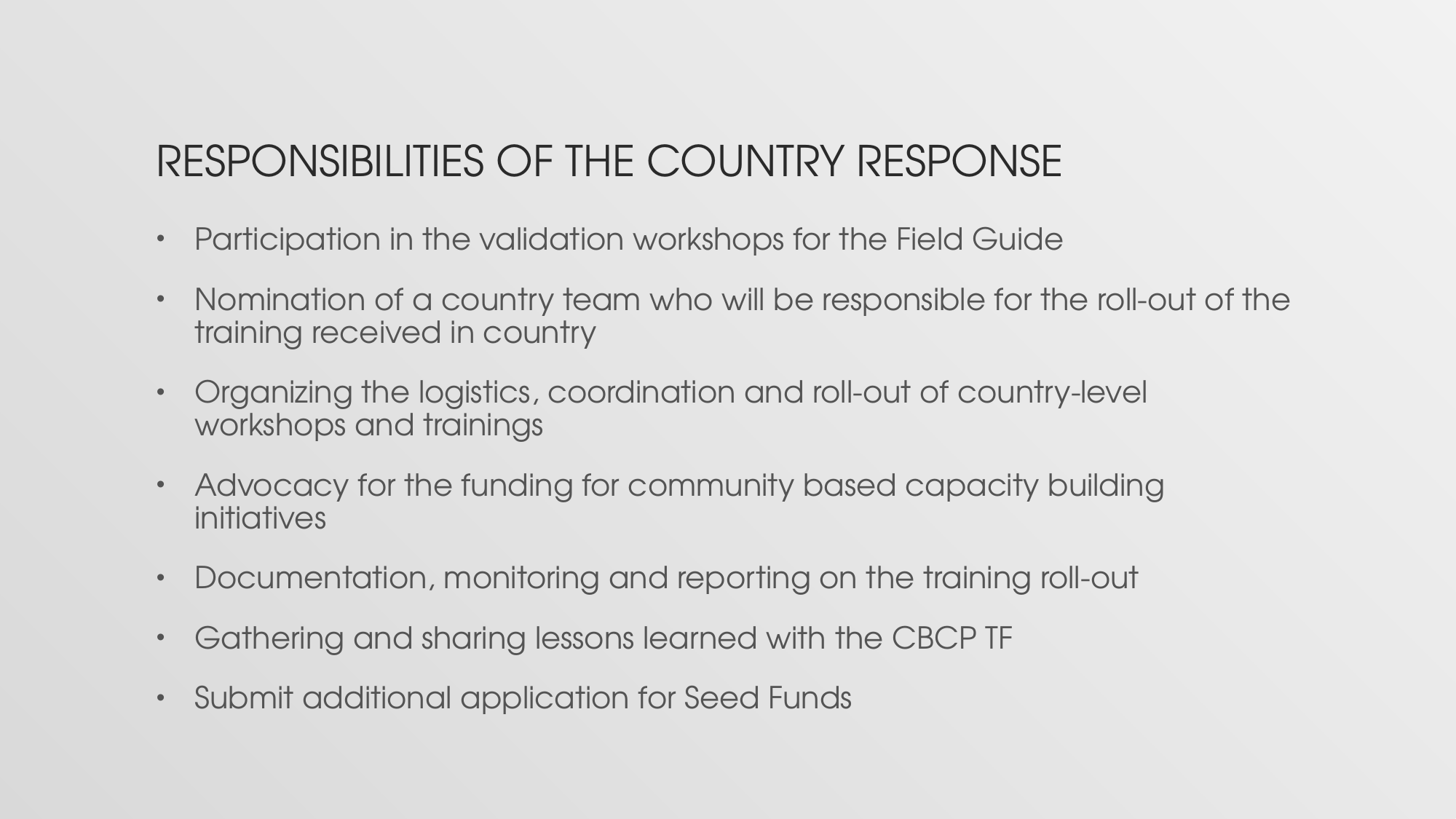

# Responsibilities of the Country Response
Participation in the validation workshops for the Field Guide
Nomination of a country team who will be responsible for the roll-out of the training received in country
Organizing the logistics, coordination and roll-out of country-level workshops and trainings
Advocacy for the funding for community based capacity building initiatives
Documentation, monitoring and reporting on the training roll-out
Gathering and sharing lessons learned with the CBCP TF
Submit additional application for Seed Funds